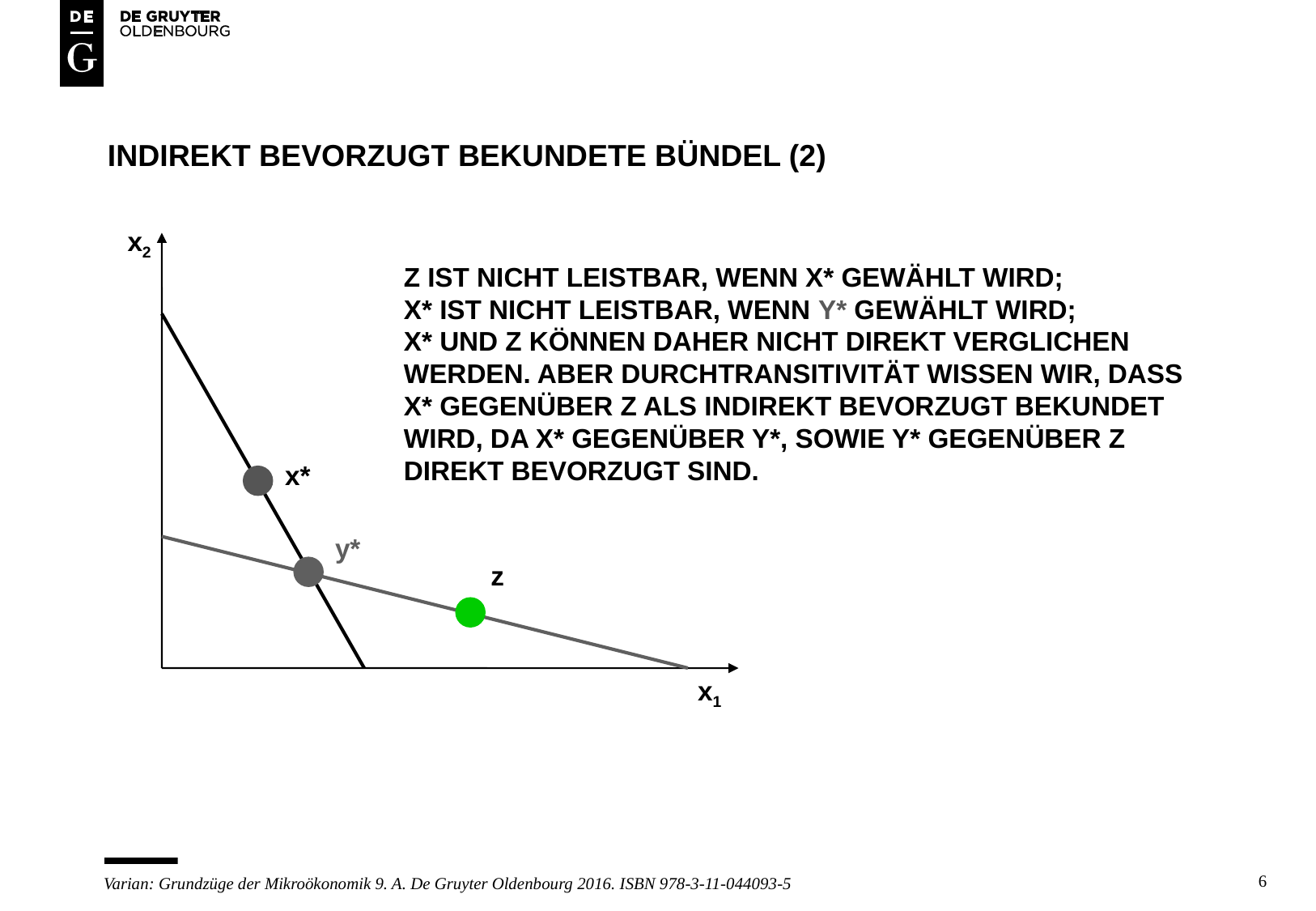

# inDirekt bevorzugt Bekundete bündel (2)

x2

Z IST NICHT LEISTBAR, WENN X* GEWÄHLT WIRD;
X* IST NICHT LEISTBAR, WENN Y* GEWÄHLT WIRD;
X* UND Z KÖNNEN DAHER NICHT DIREKT VERGLICHEN WERDEN. ABER DURCHTRANSITIVITÄT WISSEN WIR, DASS X* GEGENÜBER Z ALS INDIREKT BEVORZUGT BEKUNDET WIRD, DA X* GEGENÜBER Y*, SOWIE Y* GEGENÜBER Z DIREKT BEVORZUGT SIND.

x*

y*

z

x1
6
Varian: Grundzüge der Mikroökonomik 9. A. De Gruyter Oldenbourg 2016. ISBN 978-3-11-044093-5